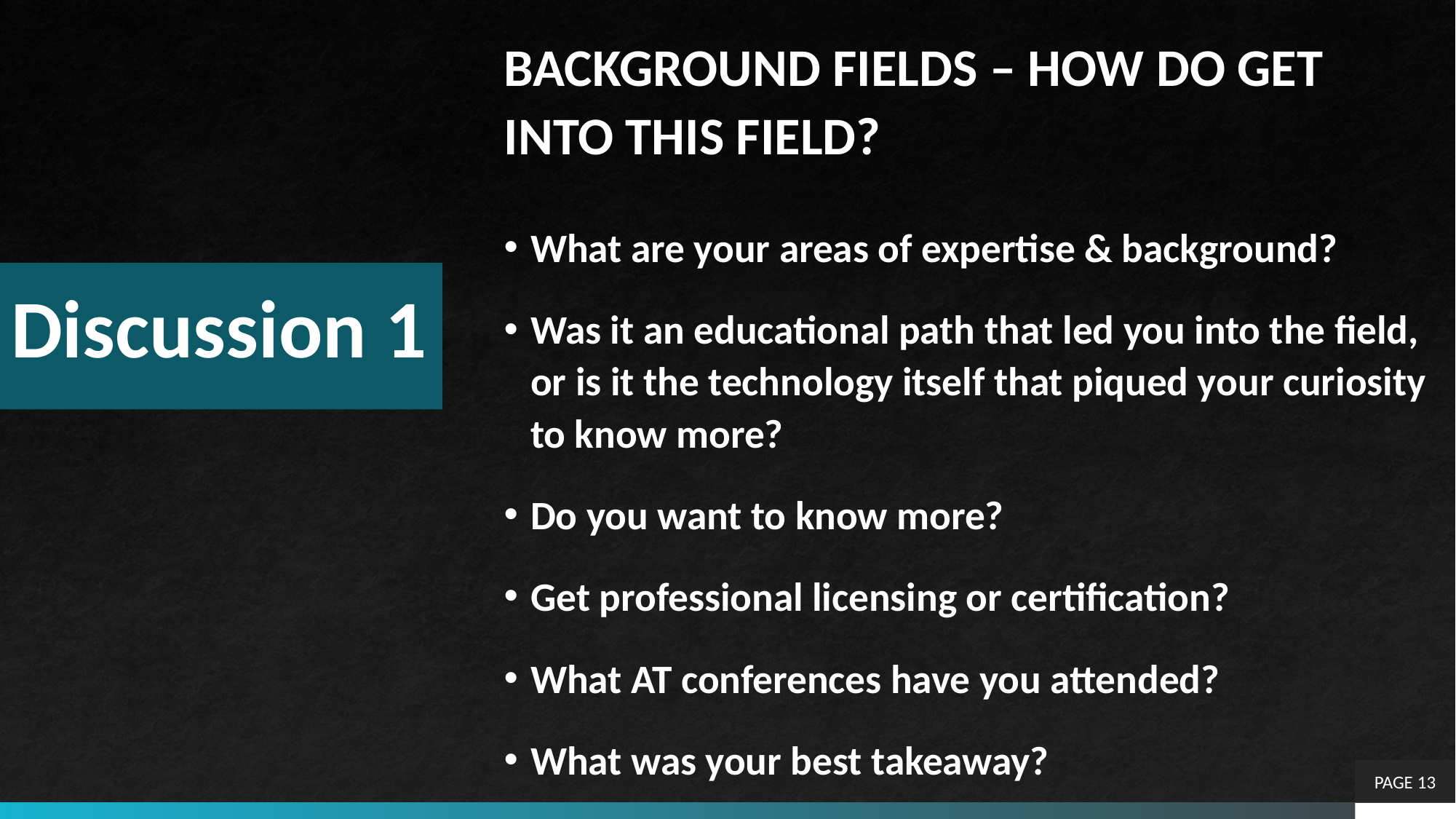

BACKGROUND FIELDS – HOW DO GET INTO THIS FIELD?

What are your areas of expertise & background?
Was it an educational path that led you into the field, or is it the technology itself that piqued your curiosity to know more?
Do you want to know more?
Get professional licensing or certification?
What AT conferences have you attended?
What was your best takeaway?

# Discussion 1
PAGE 13